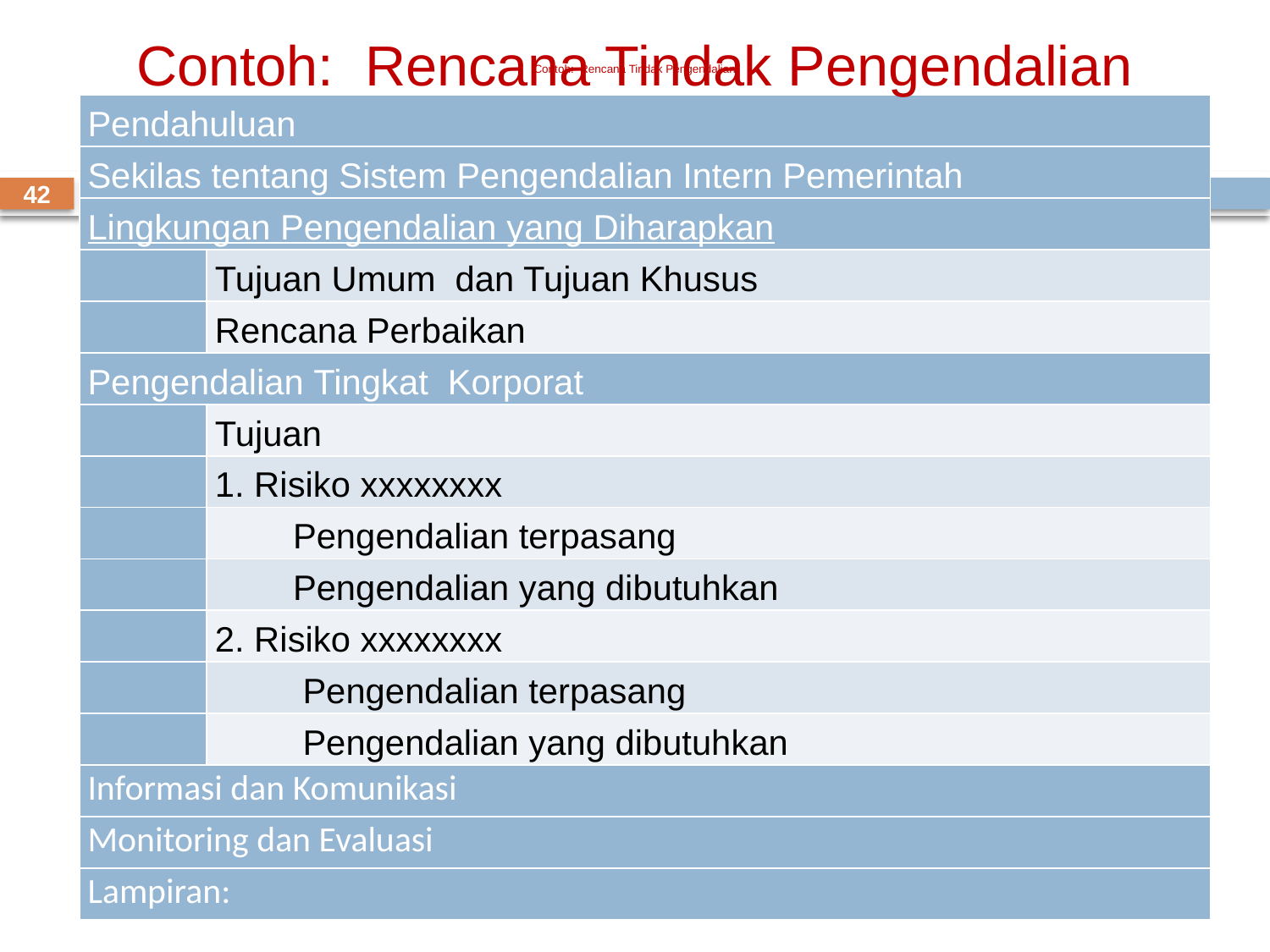

Contoh:  Rencana Tindak Pengendalian
# Contoh:  Rencana Tindak Pengendalian
| Pendahuluan |  |
| --- | --- |
| Sekilas tentang Sistem Pengendalian Intern Pemerintah |  |
| Lingkungan Pengendalian yang Diharapkan |  |
|  | Tujuan Umum dan Tujuan Khusus |
|  | Rencana Perbaikan |
| Pengendalian Tingkat Korporat |  |
|  | Tujuan |
|  | 1. Risiko xxxxxxxx |
|  | Pengendalian terpasang |
|  | Pengendalian yang dibutuhkan |
|  | 2. Risiko xxxxxxxx |
|  | Pengendalian terpasang |
|  | Pengendalian yang dibutuhkan |
| Informasi dan Komunikasi |  |
| Monitoring dan Evaluasi |  |
| Lampiran: |  |
42